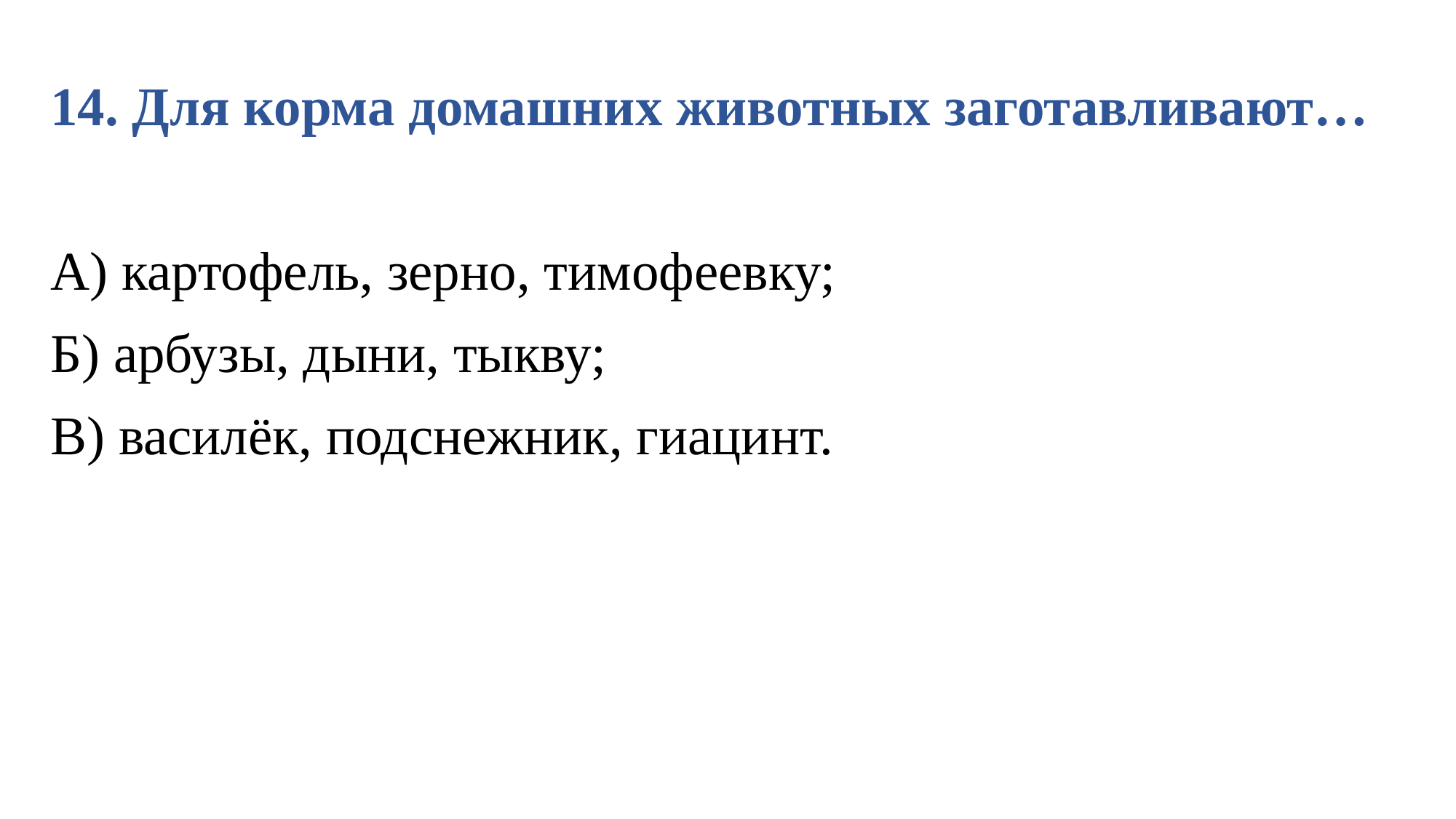

14. Для корма домашних животных заготавливают…

А) картофель, зерно, тимофеевку;
Б) арбузы, дыни, тыкву;
В) василёк, подснежник, гиацинт.